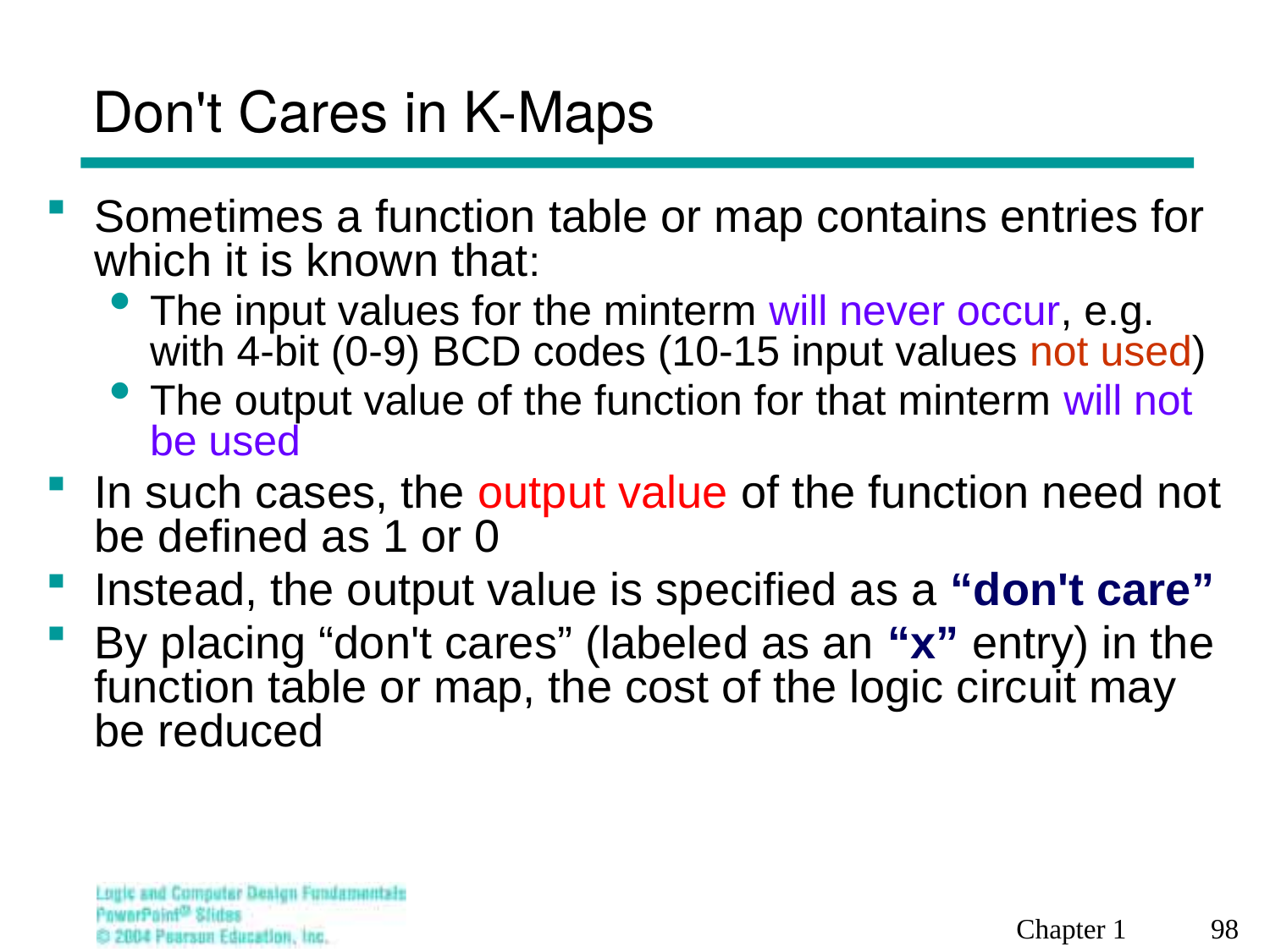

# Don't Cares in K-Maps
Sometimes a function table or map contains entries for which it is known that:
The input values for the minterm will never occur, e.g. with 4-bit (0-9) BCD codes (10-15 input values not used)
The output value of the function for that minterm will not be used
In such cases, the output value of the function need not be defined as 1 or 0
Instead, the output value is specified as a “don't care”
By placing “don't cares” (labeled as an “x” entry) in the function table or map, the cost of the logic circuit may be reduced
Chapter 1            98